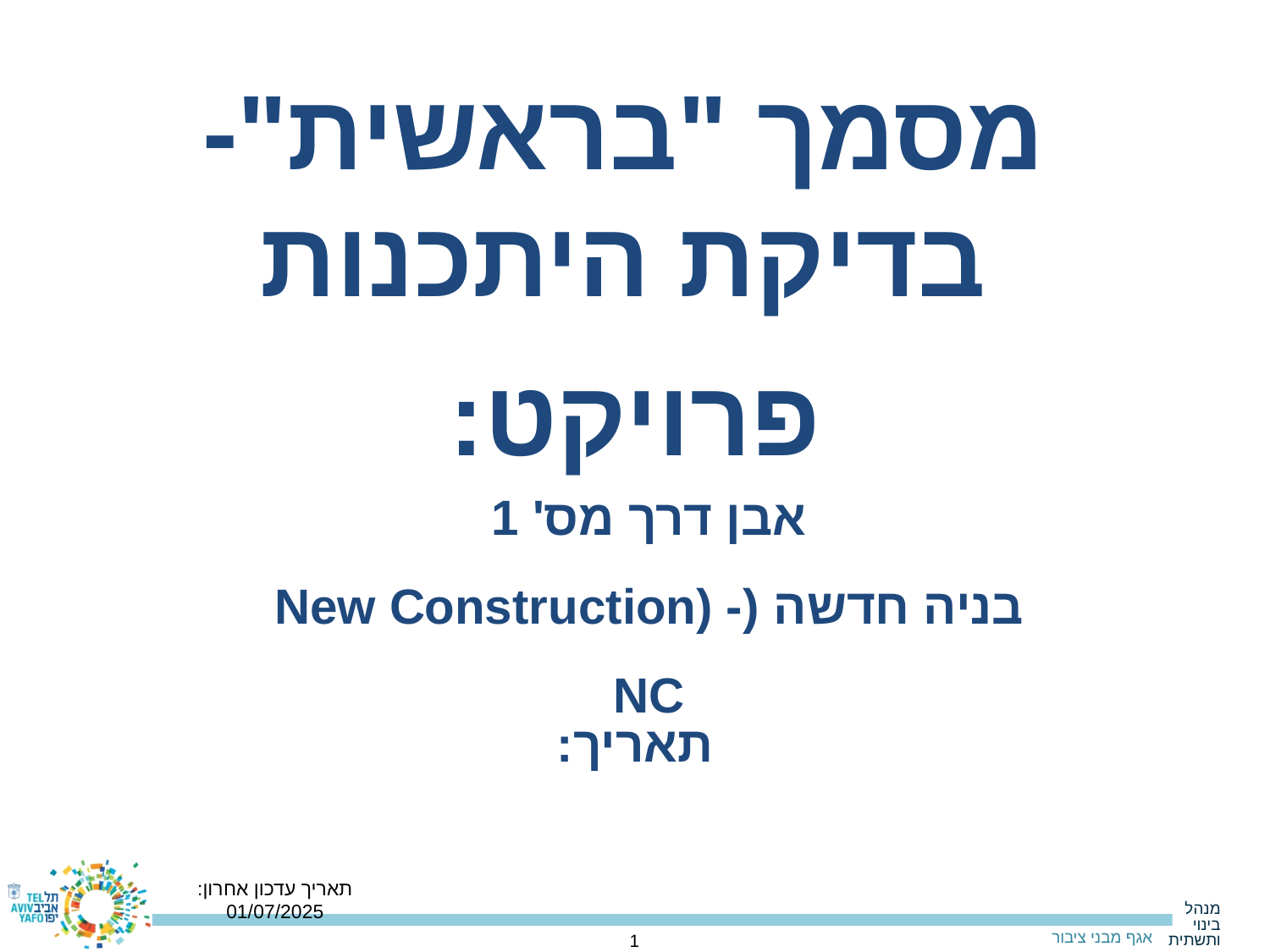

מסמך "בראשית"- בדיקת היתכנות

פרויקט:
אבן דרך מס' 1
בניה חדשה New Construction) -) NC
תאריך:
תאריך עדכון אחרון: 01/07/2025